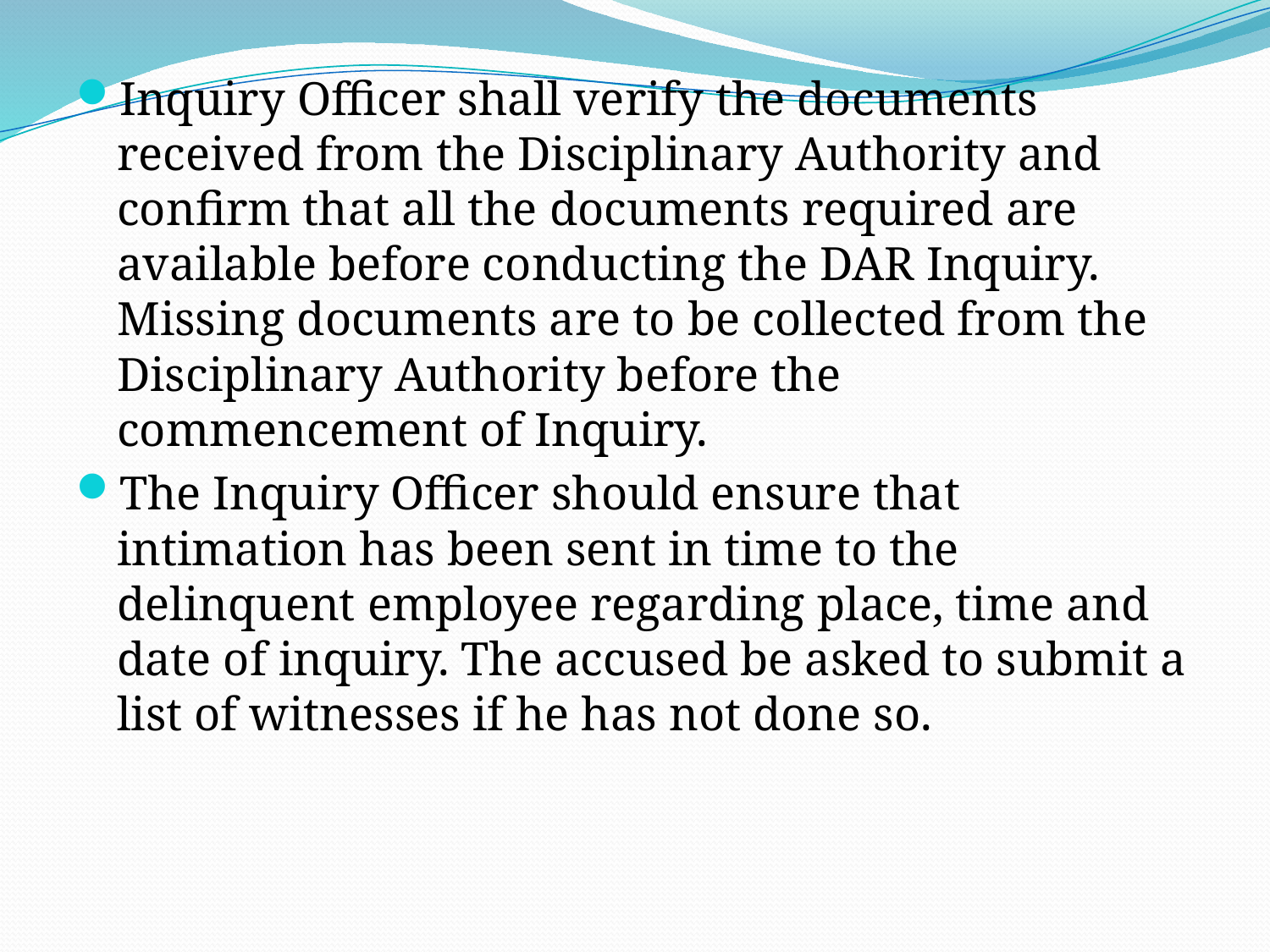

Inquiry Officer shall verify the documents received from the Disciplinary Authority and confirm that all the documents required are available before conducting the DAR Inquiry. Missing documents are to be collected from the Disciplinary Authority before the commencement of Inquiry.
The Inquiry Officer should ensure that intimation has been sent in time to the delinquent employee regarding place, time and date of inquiry. The accused be asked to submit a list of witnesses if he has not done so.